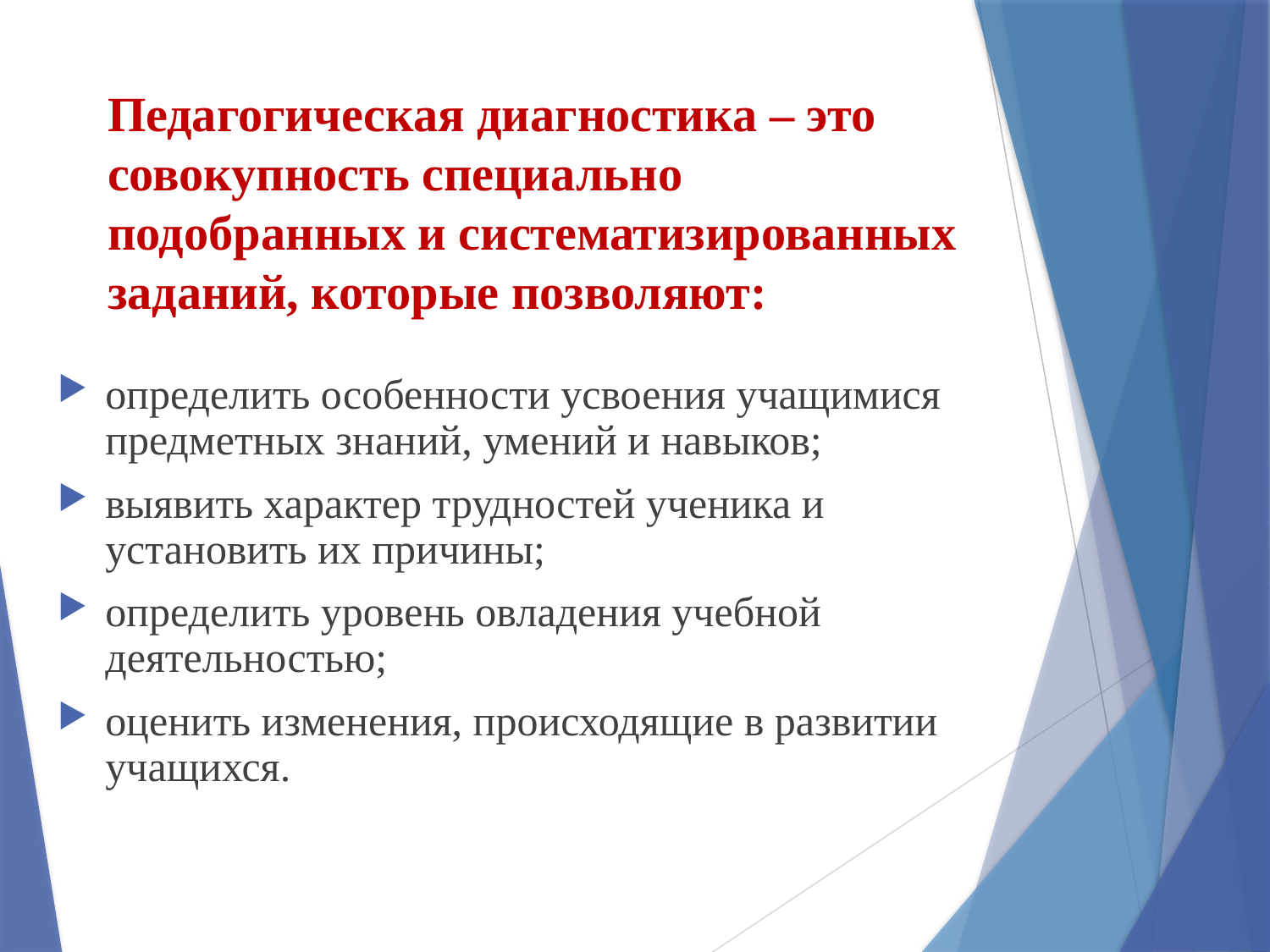

# Педагогическая диагностика – это совокупность специально подобранных и систематизированных заданий, которые позволяют:
определить особенности усвоения учащимися предметных знаний, умений и навыков;
выявить характер трудностей ученика и установить их причины;
определить уровень овладения учебной деятельностью;
оценить изменения, происходящие в развитии учащихся.